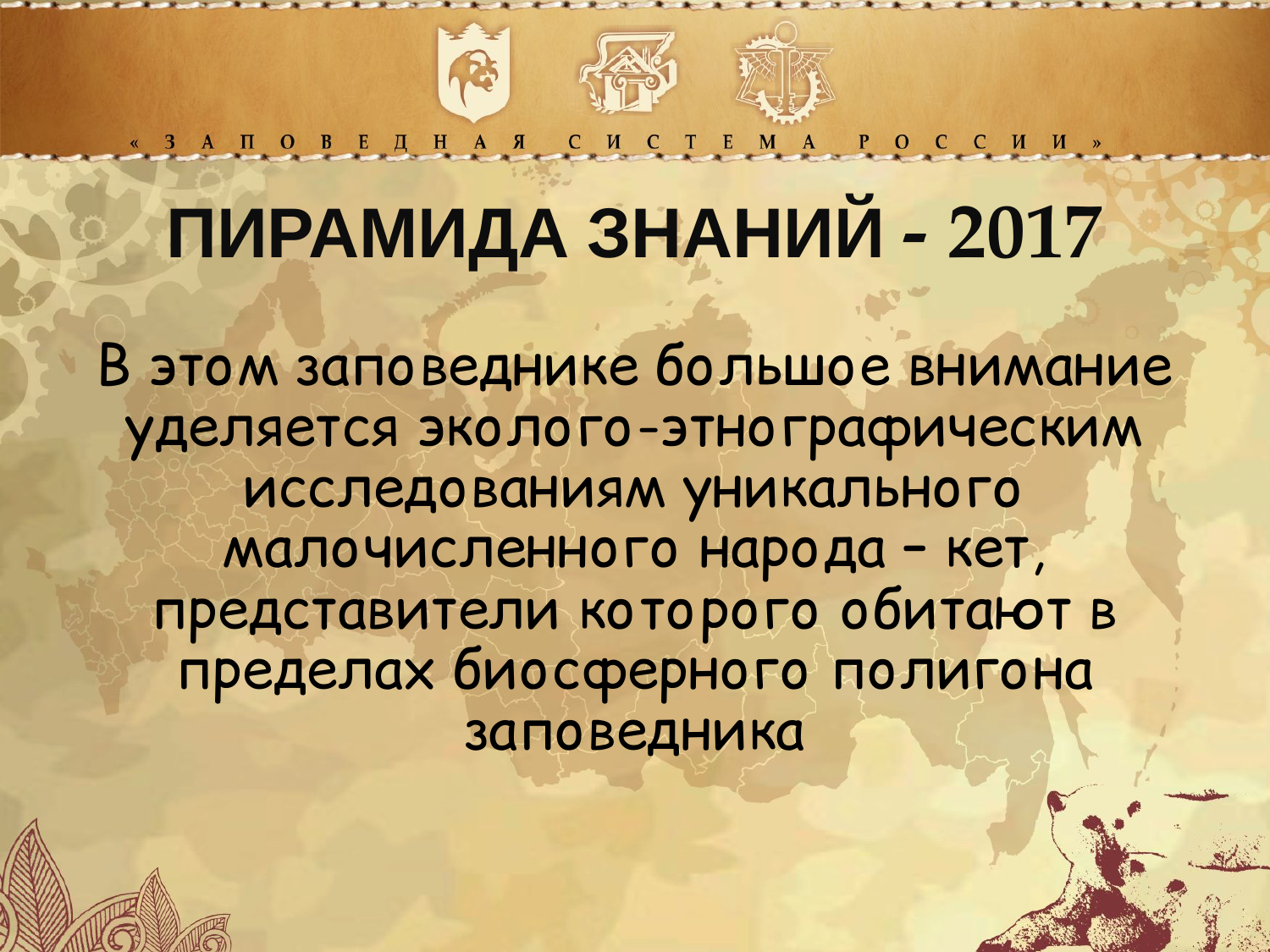

ПИРАМИДА ЗНАНИЙ - 2017
В этом заповеднике большое внимание уделяется эколого-этнографическим исследованиям уникального малочисленного народа – кет, представители которого обитают в пределах биосферного полигона заповедника